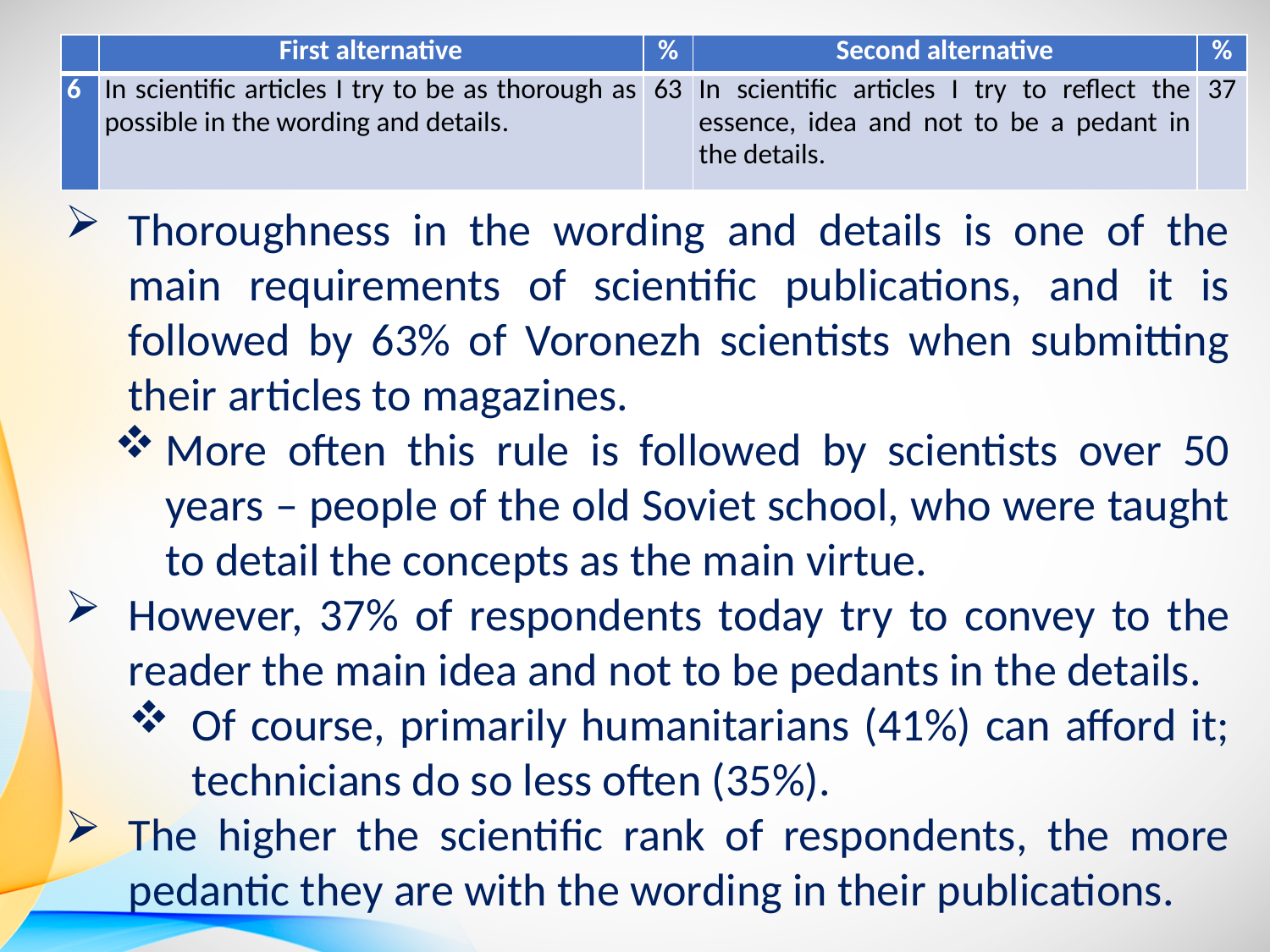

|  | First alternative | % | Second alternative | % |
| --- | --- | --- | --- | --- |
| 6 | In scientific articles I try to be as thorough as possible in the wording and details. | 63 | In scientific articles I try to reflect the essence, idea and not to be a pedant in the details. | 37 |
Thoroughness in the wording and details is one of the main requirements of scientific publications, and it is followed by 63% of Voronezh scientists when submitting their articles to magazines.
More often this rule is followed by scientists over 50 years – people of the old Soviet school, who were taught to detail the concepts as the main virtue.
However, 37% of respondents today try to convey to the reader the main idea and not to be pedants in the details.
Of course, primarily humanitarians (41%) can afford it; technicians do so less often (35%).
The higher the scientific rank of respondents, the more pedantic they are with the wording in their publications.